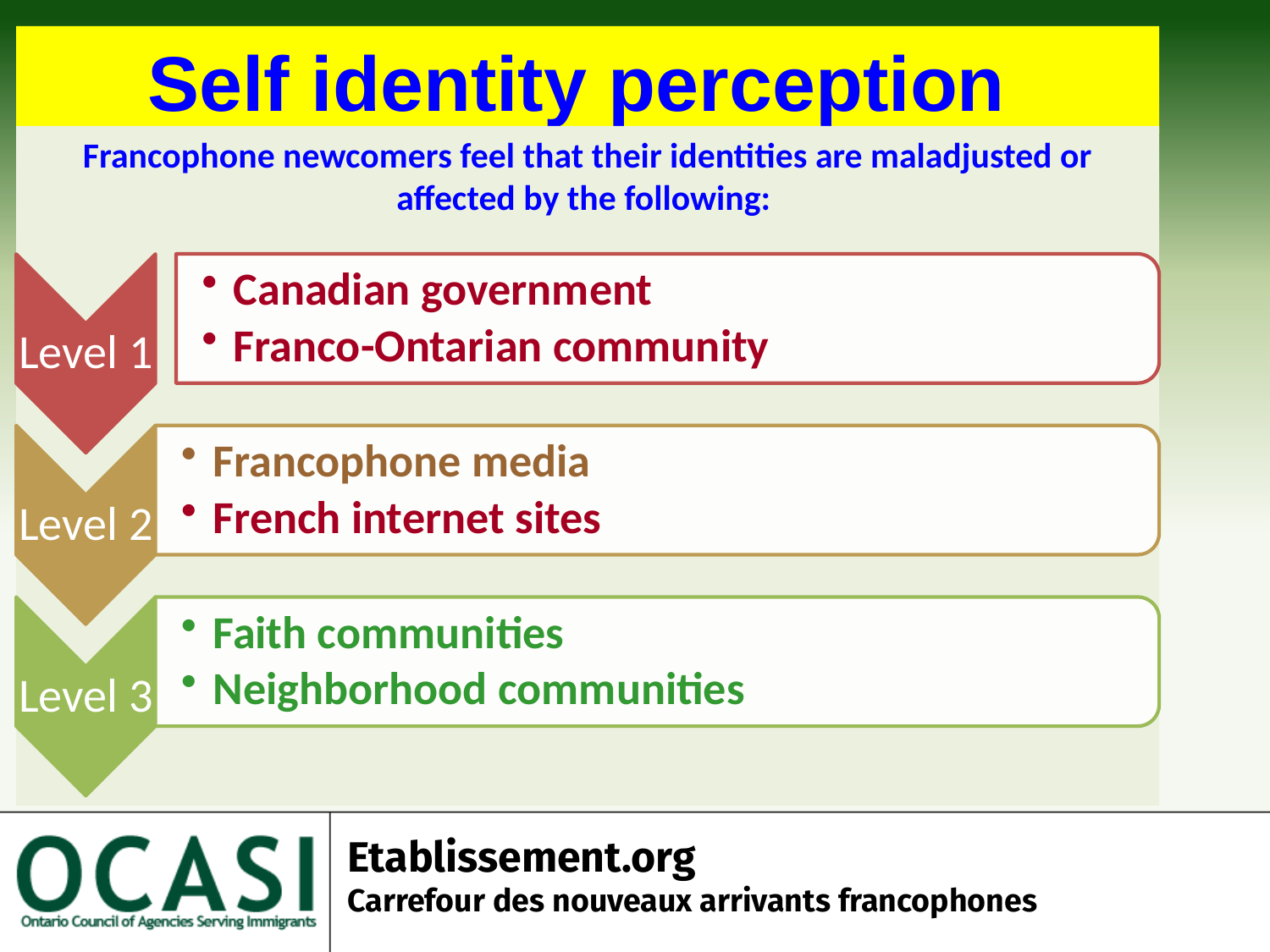

Self identity perception
Francophone newcomers feel that their identities are maladjusted or affected by the following:

Level 1
Canadian government
Franco-Ontarian community
Level 2
Francophone media
French internet sites
Level 3
Faith communities
Neighborhood communities
Etablissement.org
Carrefour des nouveaux arrivants francophones